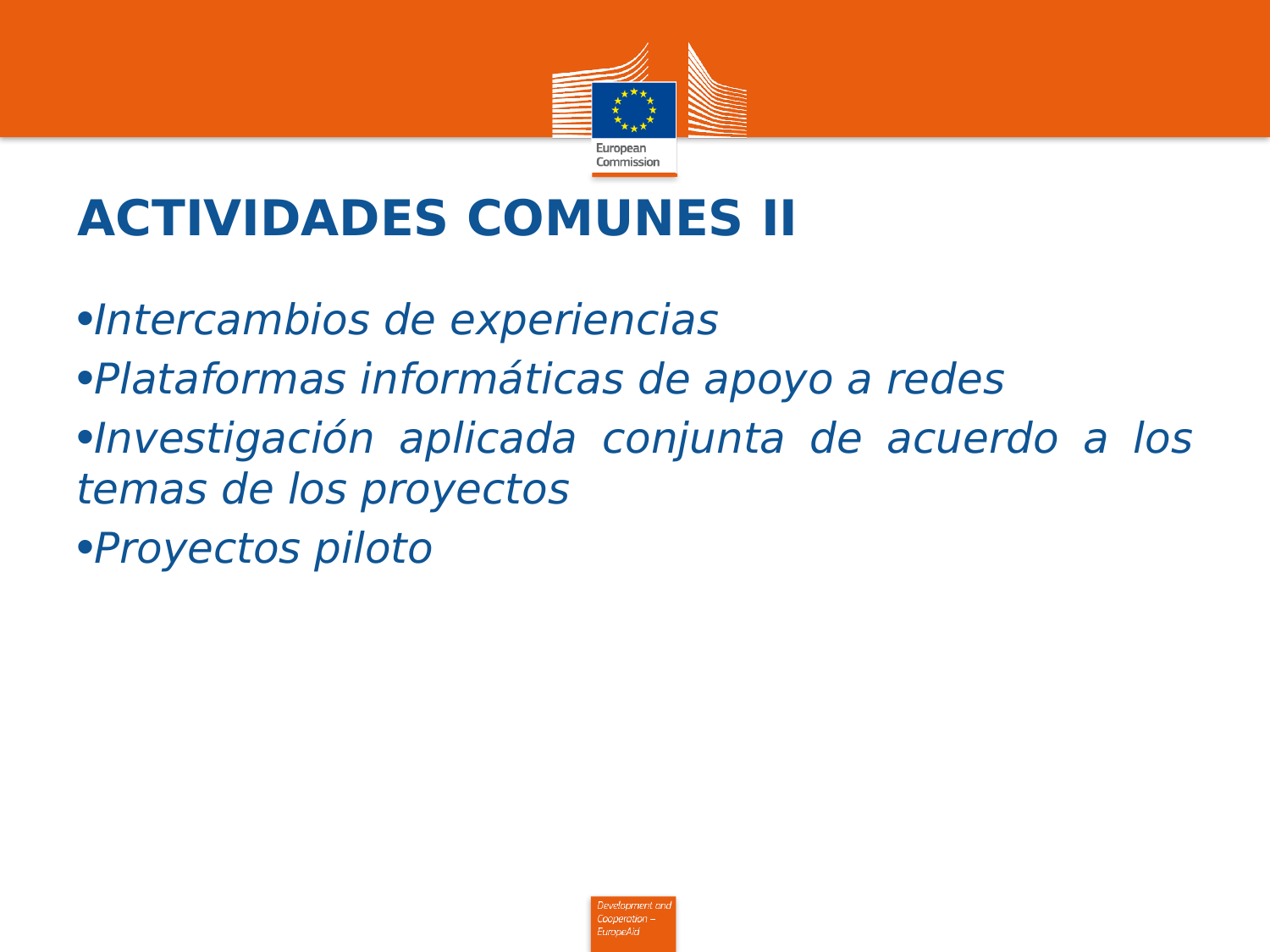

# ACTIVIDADES COMUNES II
Intercambios de experiencias
Plataformas informáticas de apoyo a redes
Investigación aplicada conjunta de acuerdo a los temas de los proyectos
Proyectos piloto